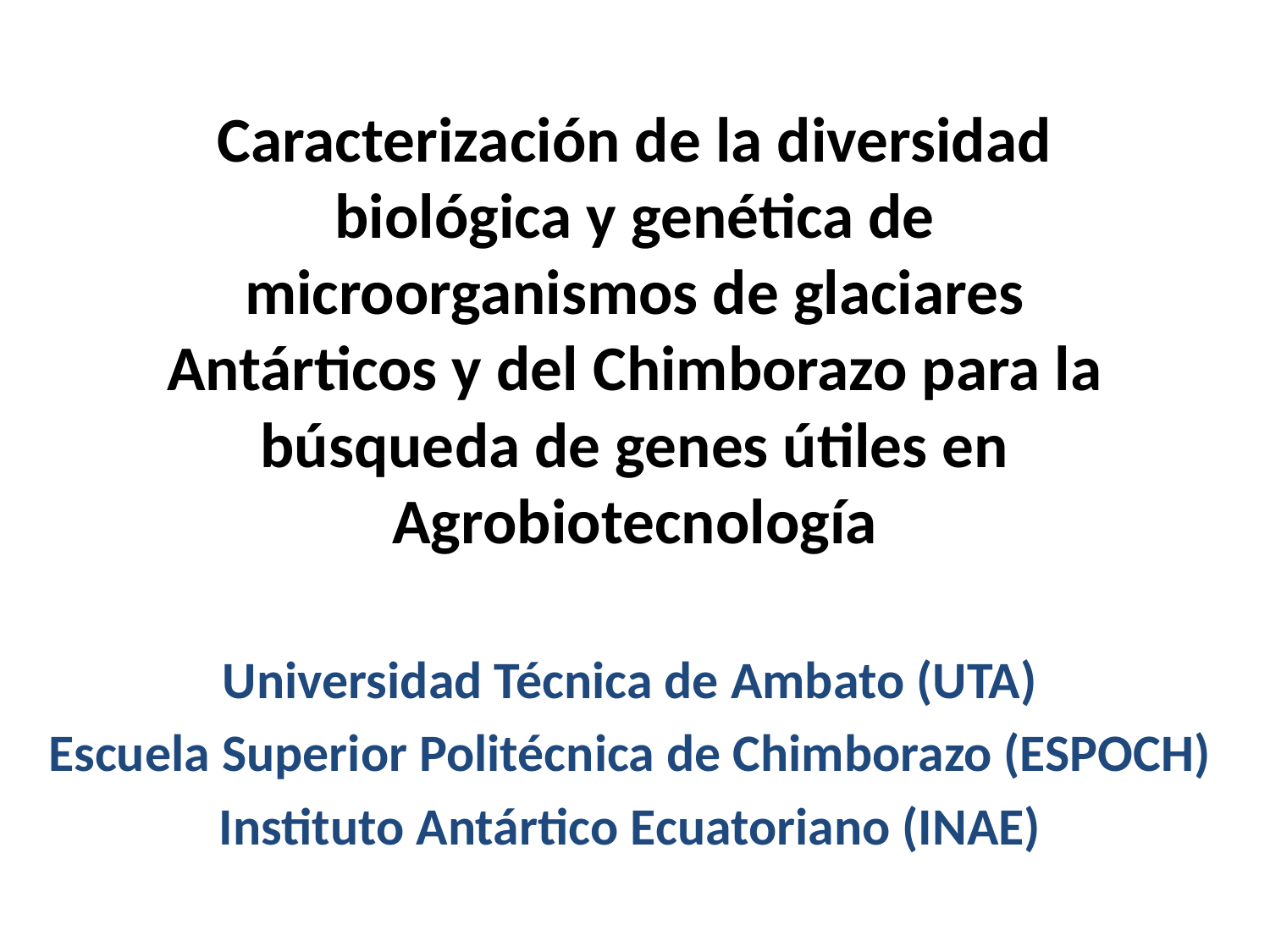

# Caracterización de la diversidad biológica y genética de microorganismos de glaciares Antárticos y del Chimborazo para la búsqueda de genes útiles en Agrobiotecnología
Universidad Técnica de Ambato (UTA)
Escuela Superior Politécnica de Chimborazo (ESPOCH)
Instituto Antártico Ecuatoriano (INAE)